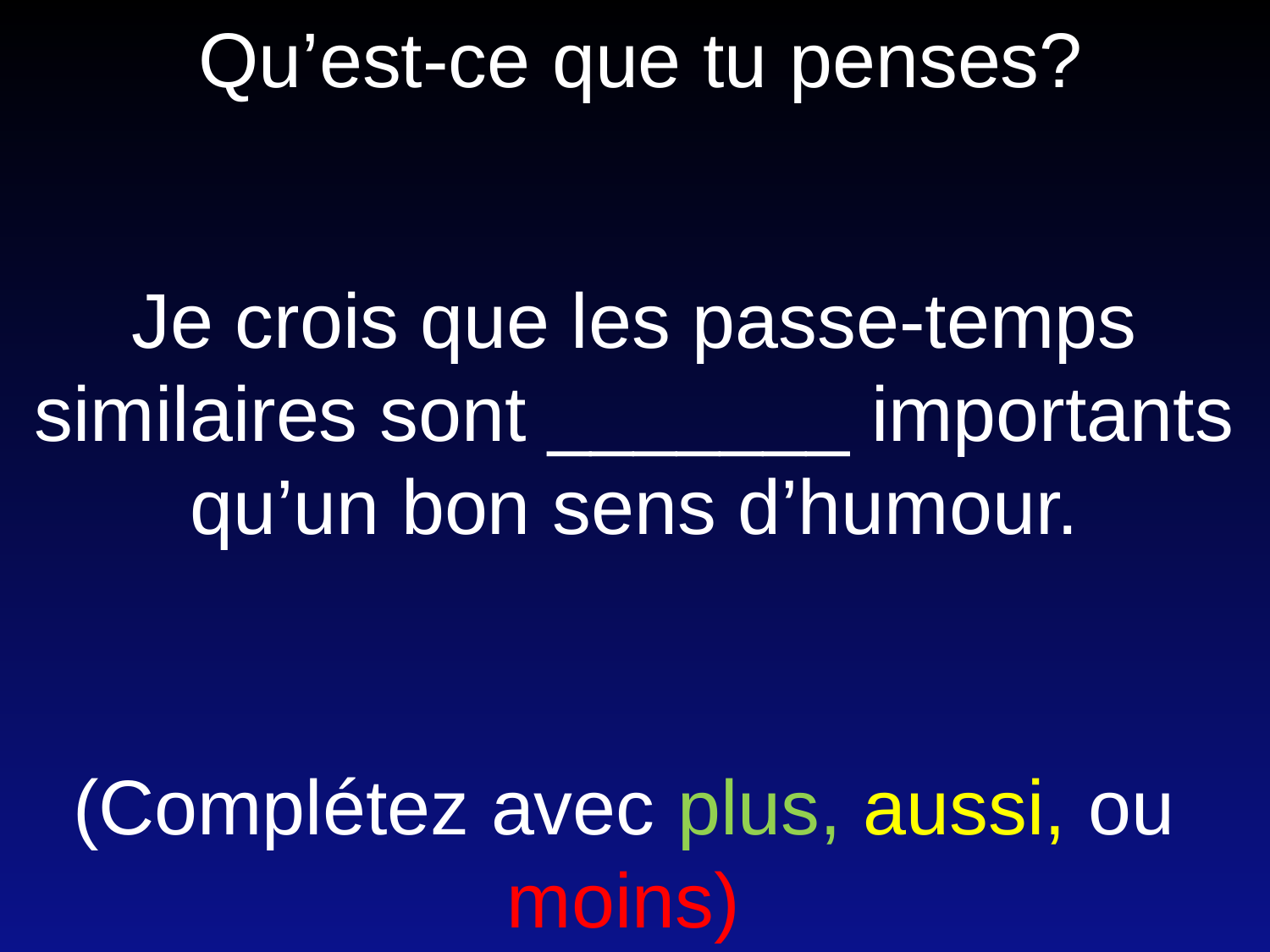

Qu’est-ce que tu penses?
Je crois que les passe-temps similaires sont _______ importants qu’un bon sens d’humour.
(Complétez avec plus, aussi, ou moins)